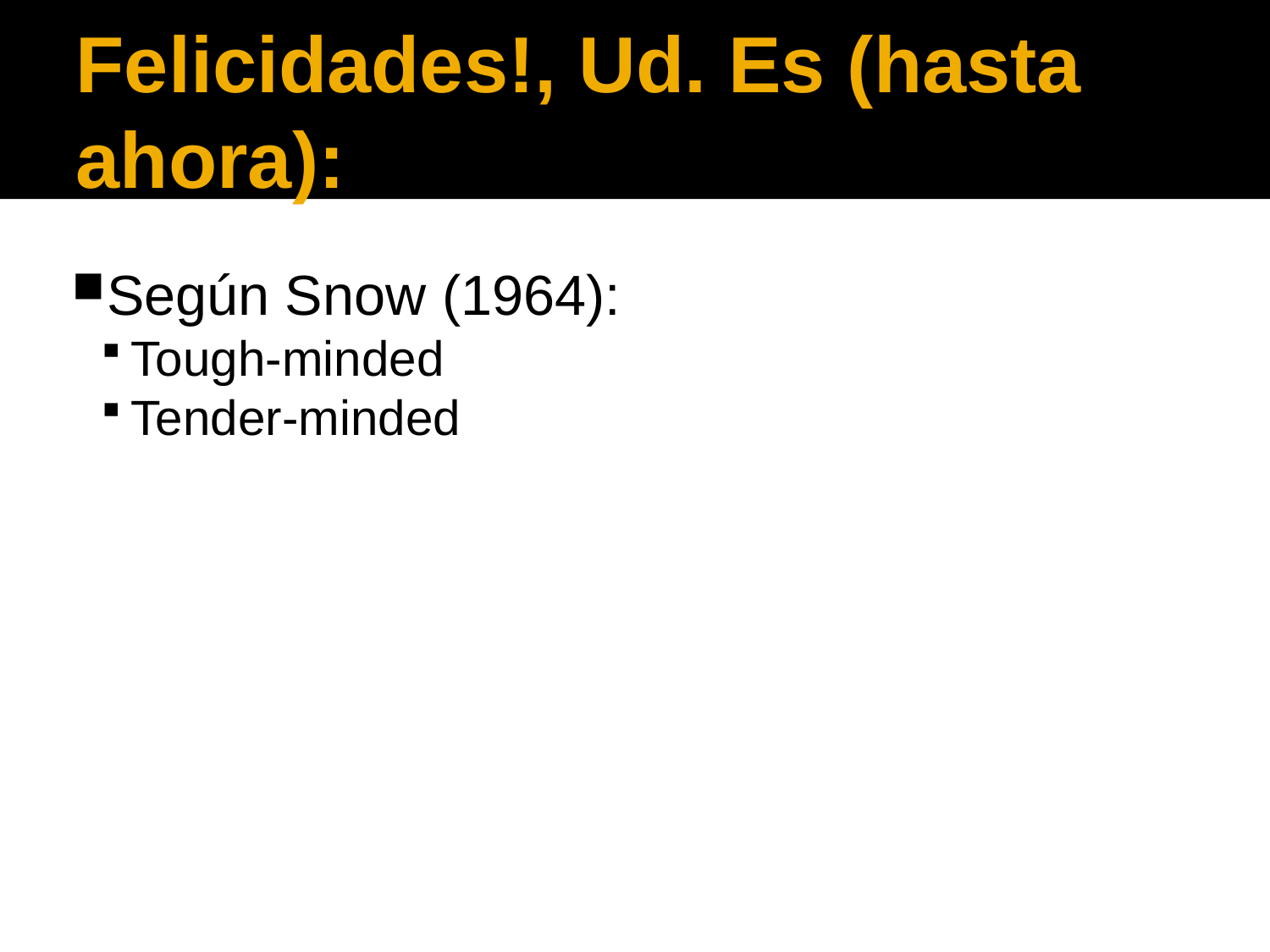

Felicidades!, Ud. Es (hasta ahora):
Según Snow (1964):
Tough-minded
Tender-minded